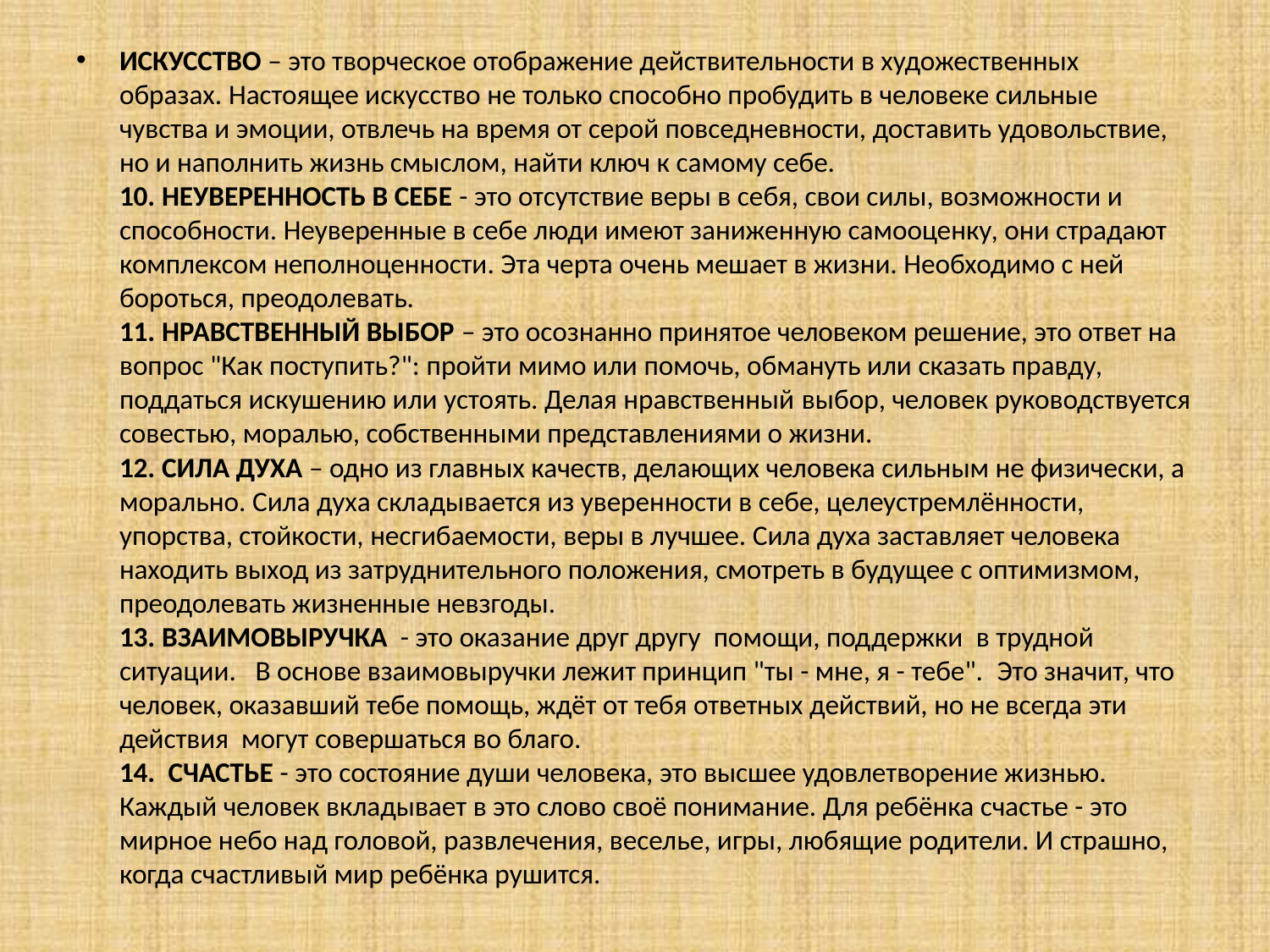

ИСКУССТВО – это творческое отображение действительности в художественных образах. Настоящее искусство не только способно пробудить в человеке сильные чувства и эмоции, отвлечь на время от серой повседневности, доставить удовольствие, но и наполнить жизнь смыслом, найти ключ к самому себе. 
10. НЕУВЕРЕННОСТЬ В СЕБЕ - это отсутствие веры в себя, свои силы, возможности и способности. Неуверенные в себе люди имеют заниженную самооценку, они страдают комплексом неполноценности. Эта черта очень мешает в жизни. Необходимо с ней бороться, преодолевать.
11. НРАВСТВЕННЫЙ ВЫБОР – это осознанно принятое человеком решение, это ответ на вопрос "Как поступить?": пройти мимо или помочь, обмануть или сказать правду, поддаться искушению или устоять. Делая нравственный выбор, человек руководствуется совестью, моралью, собственными представлениями о жизни. 
12. СИЛА ДУХА – одно из главных качеств, делающих человека сильным не физически, а морально. Сила духа складывается из уверенности в себе, целеустремлённости, упорства, стойкости, несгибаемости, веры в лучшее. Сила духа заставляет человека находить выход из затруднительного положения, смотреть в будущее с оптимизмом, преодолевать жизненные невзгоды. 
13. ВЗАИМОВЫРУЧКА  - это оказание друг другу  помощи, поддержки  в трудной ситуации.   В основе взаимовыручки лежит принцип "ты - мне, я - тебе".  Это значит, что человек, оказавший тебе помощь, ждёт от тебя ответных действий, но не всегда эти действия  могут совершаться во благо. 
14.  СЧАСТЬЕ - это состояние души человека, это высшее удовлетворение жизнью. Каждый человек вкладывает в это слово своё понимание. Для ребёнка счастье - это мирное небо над головой, развлечения, веселье, игры, любящие родители. И страшно, когда счастливый мир ребёнка рушится.